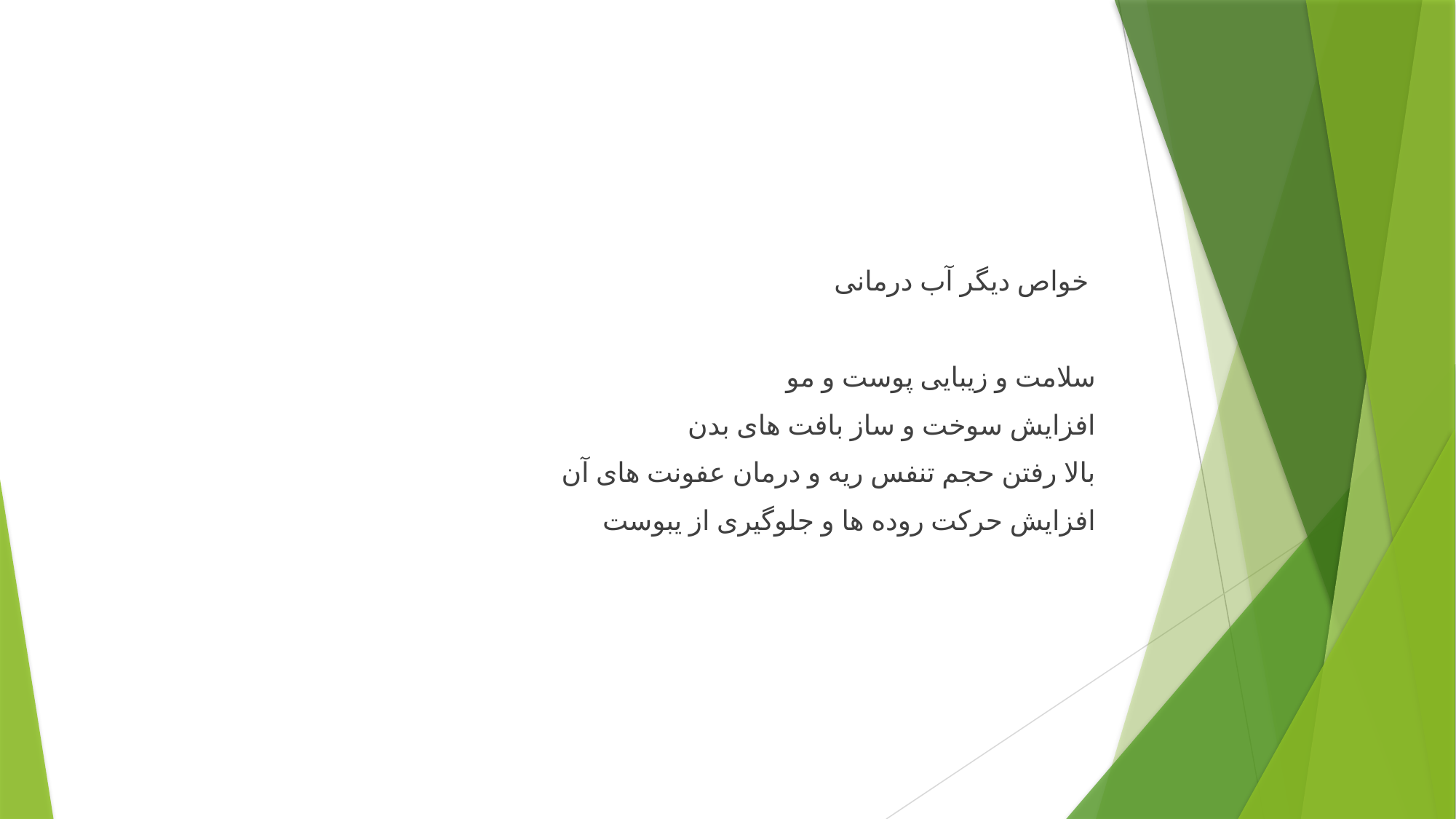

خواص دیگر آب درمانی

    سلامت و زیبایی پوست و مو
    افزایش سوخت و ساز بافت های بدن
    بالا رفتن حجم تنفس ریه و درمان عفونت های آن
    افزایش حرکت روده‌ ها و جلوگیری از یبوست